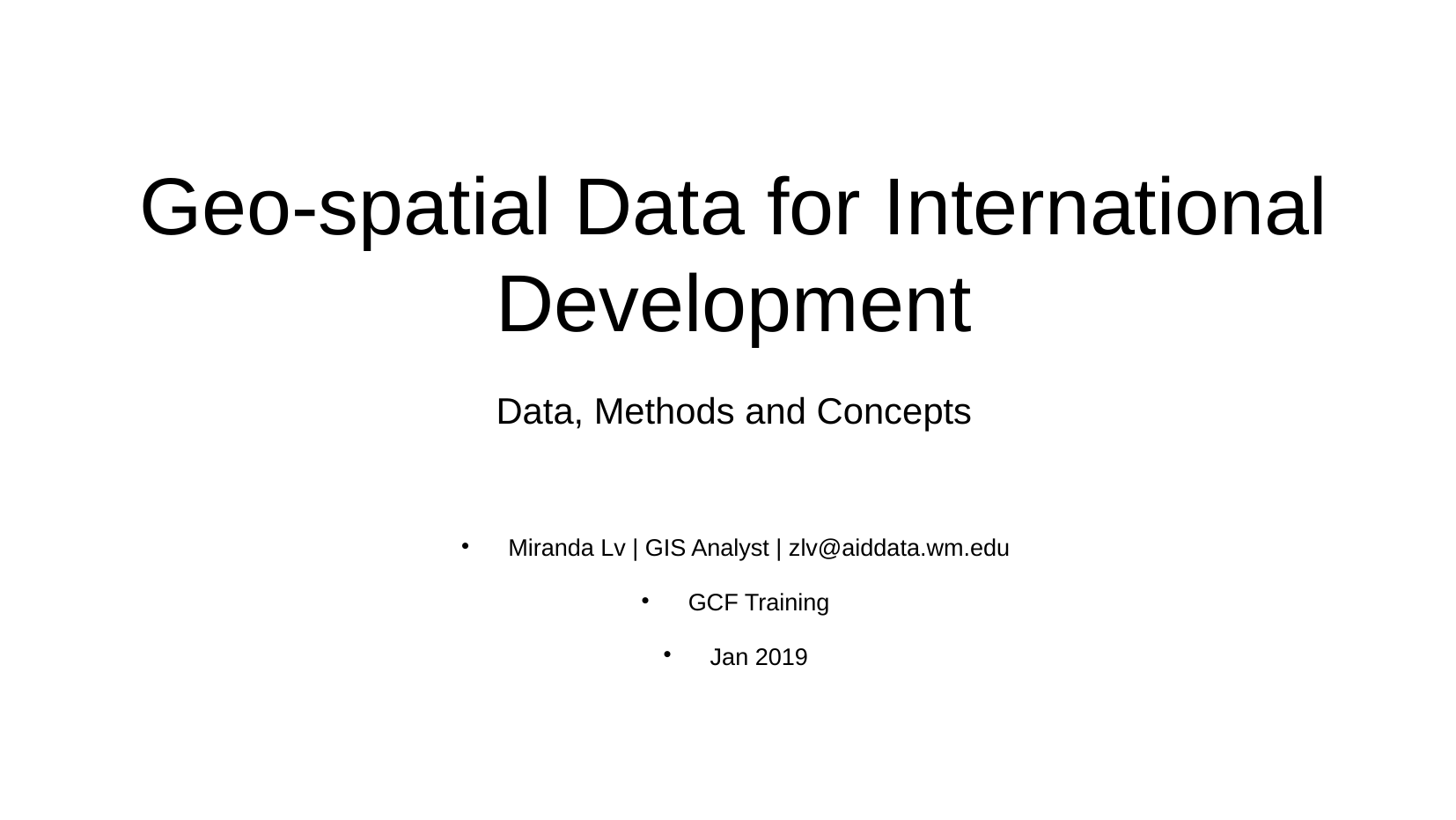

Geo-spatial Data for International Development
Data, Methods and Concepts
Miranda Lv | GIS Analyst | zlv@aiddata.wm.edu
GCF Training
Jan 2019